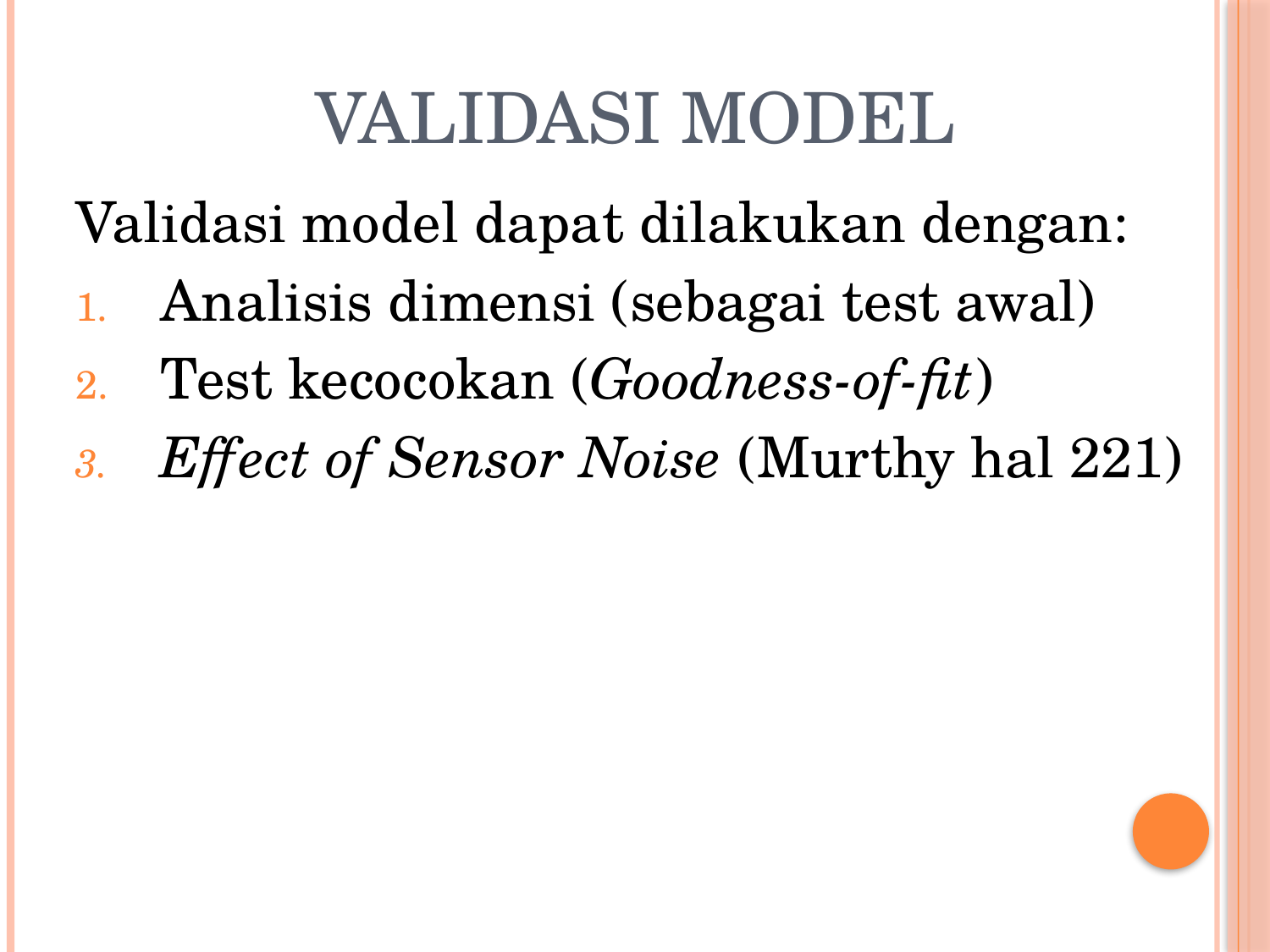

# Validasi Model
Validasi model dapat dilakukan dengan:
Analisis dimensi (sebagai test awal)
Test kecocokan (Goodness-of-fit)
Effect of Sensor Noise (Murthy hal 221)